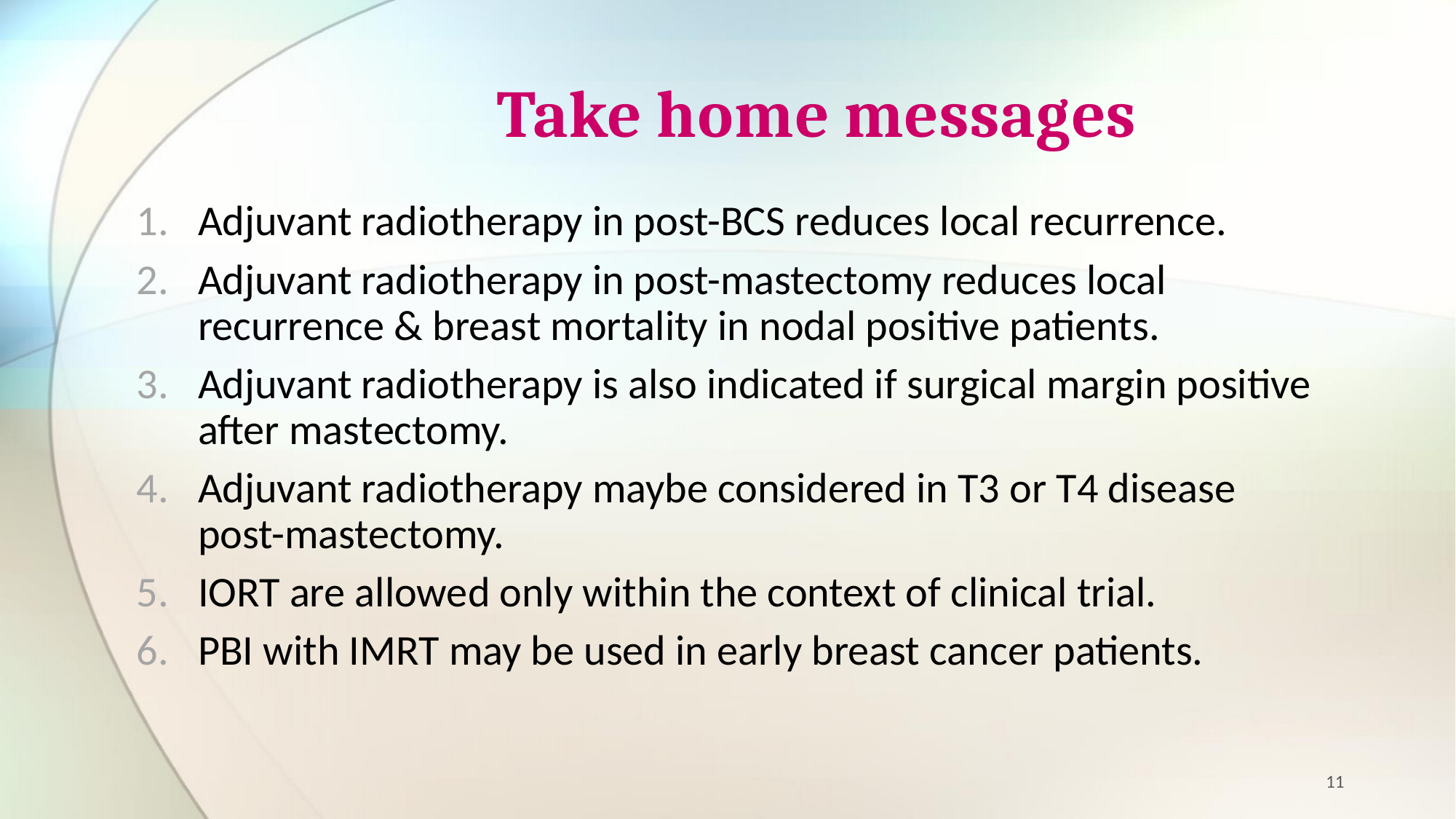

# Take home messages
Adjuvant radiotherapy in post-BCS reduces local recurrence.
Adjuvant radiotherapy in post-mastectomy reduces local recurrence & breast mortality in nodal positive patients.
Adjuvant radiotherapy is also indicated if surgical margin positive after mastectomy.
Adjuvant radiotherapy maybe considered in T3 or T4 disease post-mastectomy.
IORT are allowed only within the context of clinical trial.
PBI with IMRT may be used in early breast cancer patients.

11